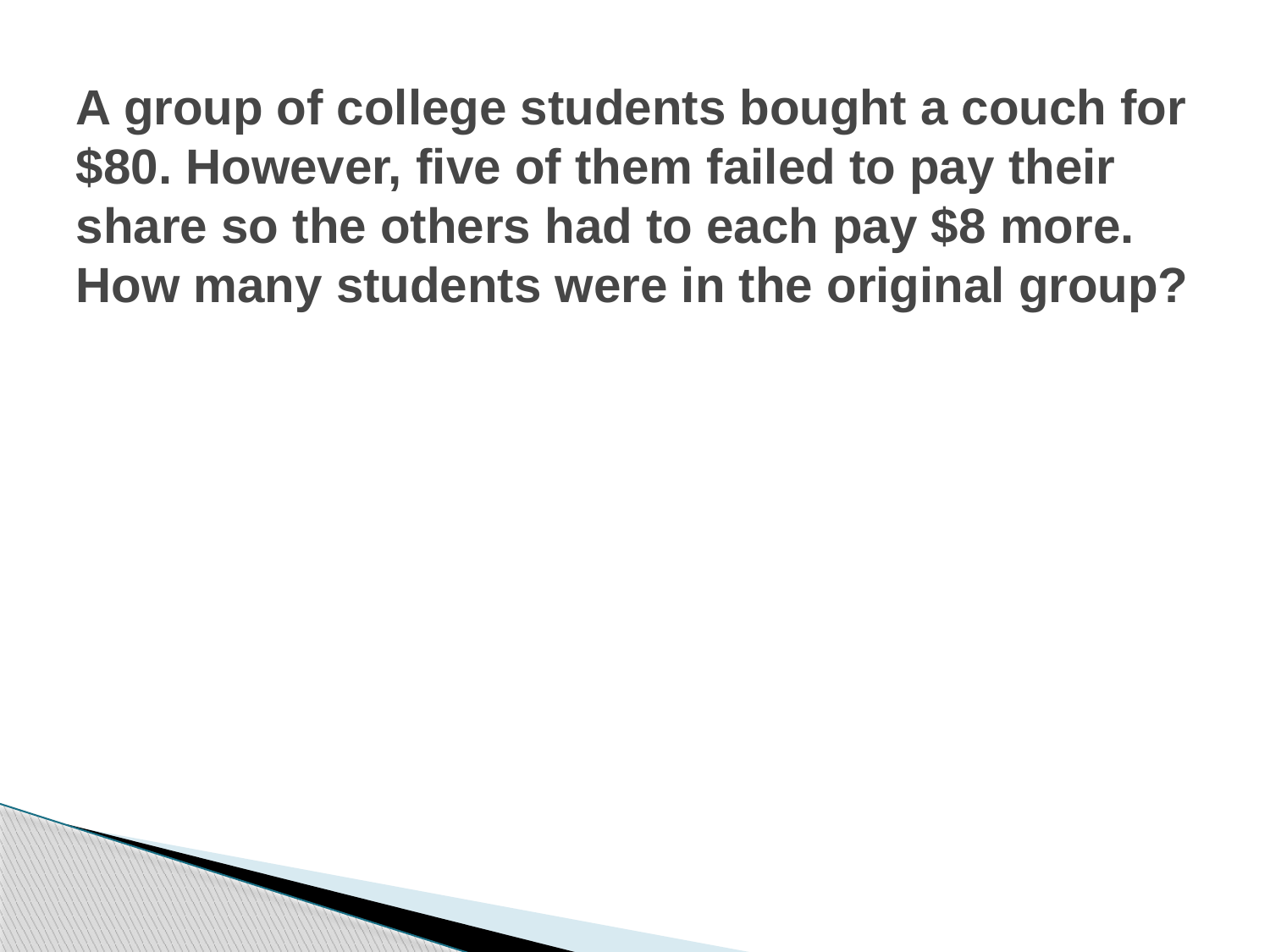

# A group of college students bought a couch for $80. However, five of them failed to pay their share so the others had to each pay $8 more. How many students were in the original group?